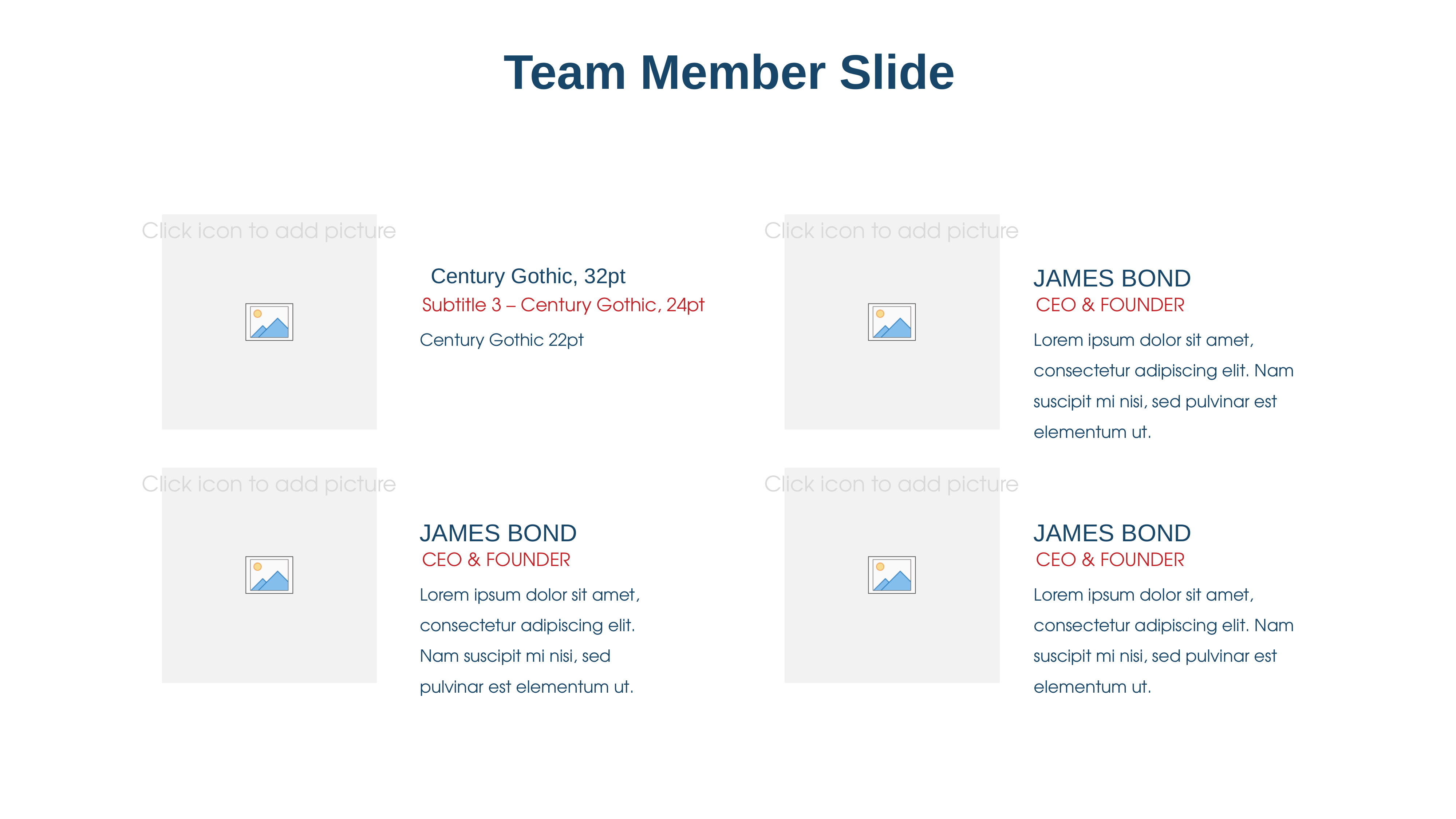

Team Member Slide

Century Gothic, 32pt
JAMES BOND
Subtitle 3 – Century Gothic, 24pt
CEO & FOUNDER
Century Gothic 22pt
Lorem ipsum dolor sit amet, consectetur adipiscing elit. Nam suscipit mi nisi, sed pulvinar est elementum ut.

JAMES BOND
JAMES BOND
CEO & FOUNDER
CEO & FOUNDER
Lorem ipsum dolor sit amet, consectetur adipiscing elit. Nam suscipit mi nisi, sed pulvinar est elementum ut.
Lorem ipsum dolor sit amet, consectetur adipiscing elit. Nam suscipit mi nisi, sed pulvinar est elementum ut.